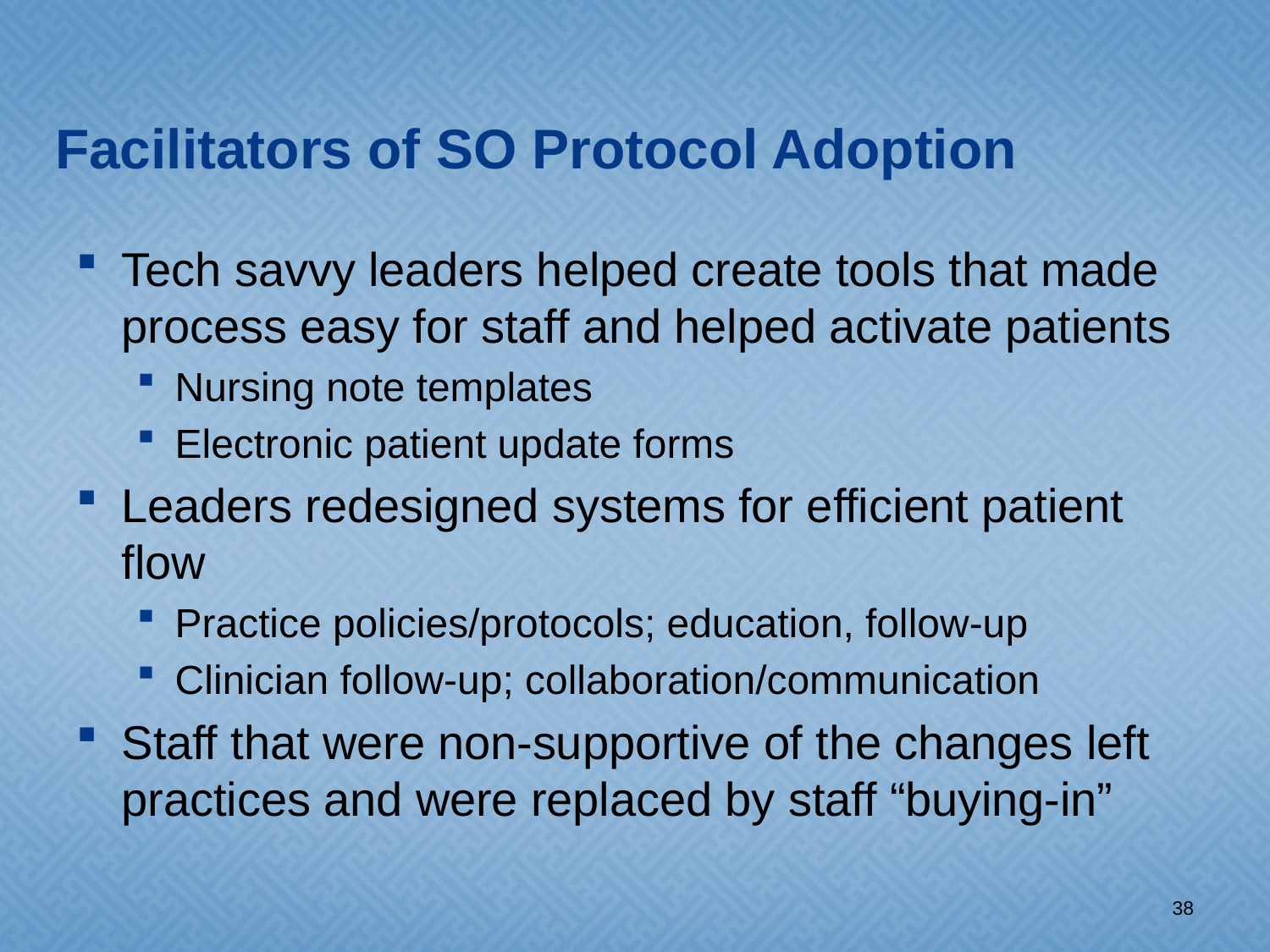

# Facilitators of SO Protocol Adoption
Tech savvy leaders helped create tools that made process easy for staff and helped activate patients
Nursing note templates
Electronic patient update forms
Leaders redesigned systems for efficient patient flow
Practice policies/protocols; education, follow-up
Clinician follow-up; collaboration/communication
Staff that were non-supportive of the changes left practices and were replaced by staff “buying-in”

38